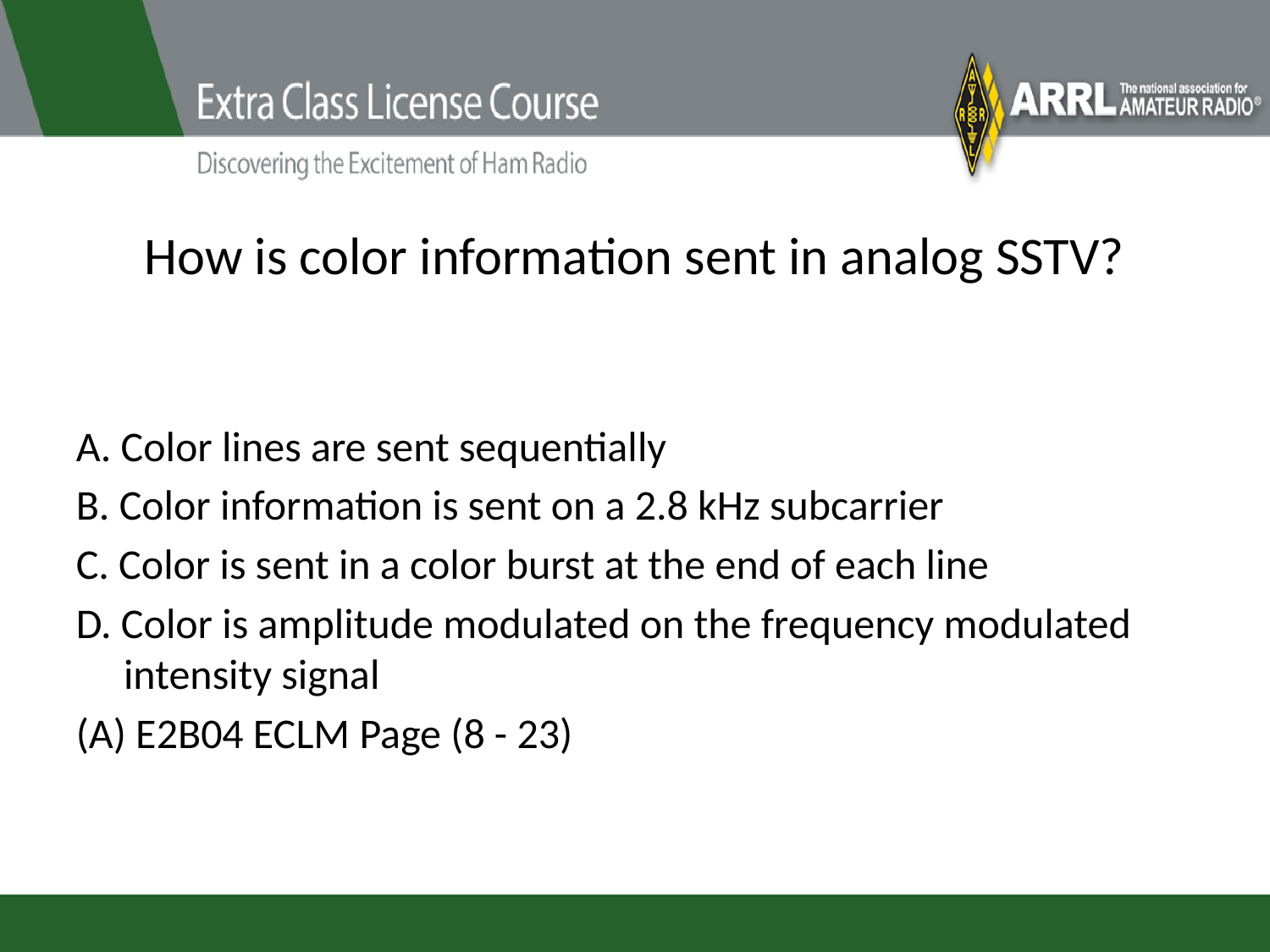

# How is color information sent in analog SSTV?
A. Color lines are sent sequentially
B. Color information is sent on a 2.8 kHz subcarrier
C. Color is sent in a color burst at the end of each line
D. Color is amplitude modulated on the frequency modulated intensity signal
(A) E2B04 ECLM Page (8 - 23)